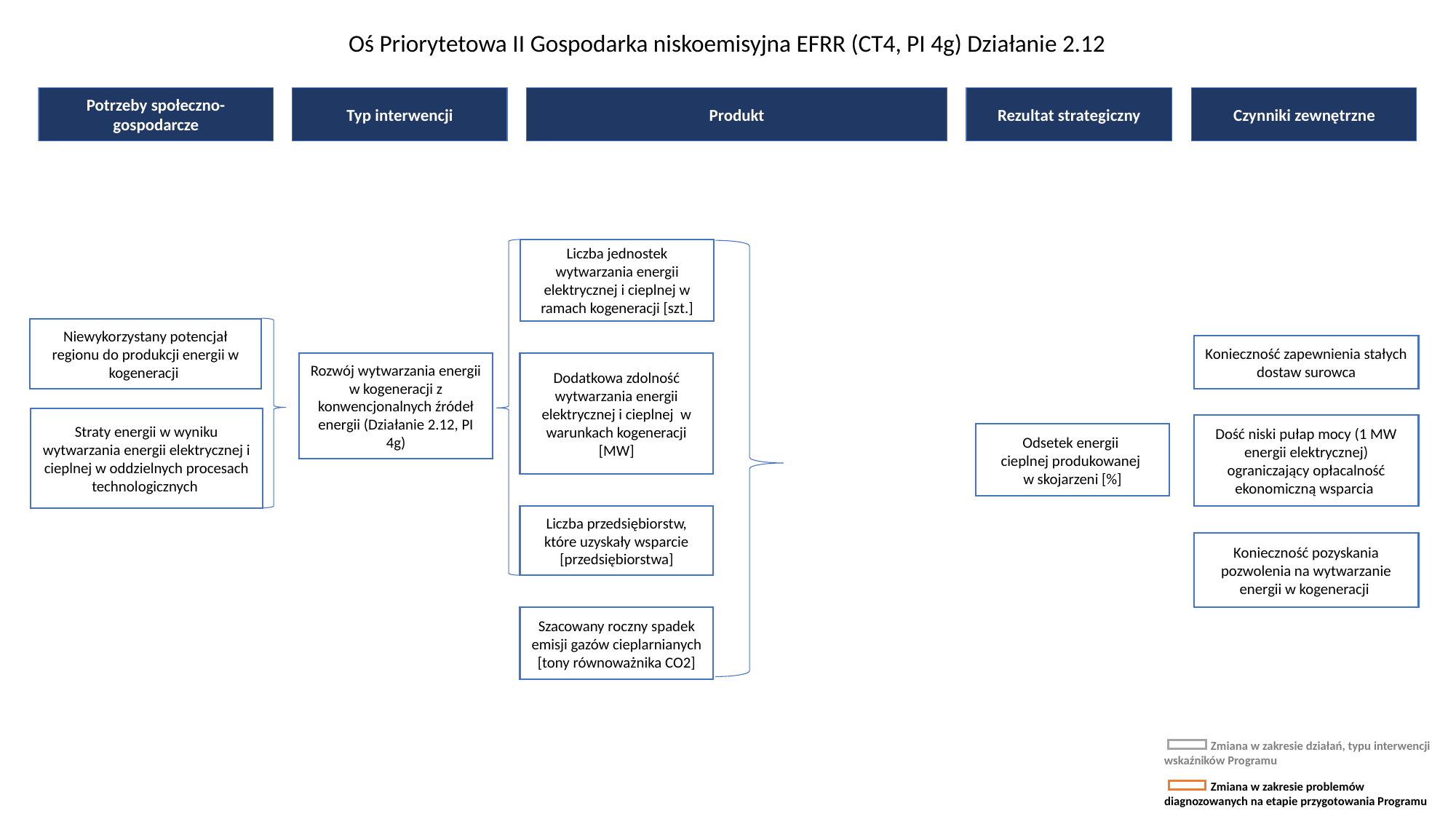

# Oś Priorytetowa II Gospodarka niskoemisyjna EFRR (CT4, PI 4g) Działanie 2.12

Liczba jednostek wytwarzania energii elektrycznej i cieplnej w ramach kogeneracji [szt.]

Niewykorzystany potencjał regionu do produkcji energii w kogeneracji
Konieczność zapewnienia stałych dostaw surowca
Rozwój wytwarzania energii w kogeneracji z konwencjonalnych źródeł energii (Działanie 2.12, PI 4g)
Dodatkowa zdolność wytwarzania energii elektrycznej i cieplnej  w warunkach kogeneracji [MW]
Straty energii w wyniku wytwarzania energii elektrycznej i cieplnej w oddzielnych procesach technologicznych
Dość niski pułap mocy (1 MW energii elektrycznej) ograniczający opłacalność ekonomiczną wsparcia
Odsetek energii
cieplnej produkowanej
w skojarzeni [%]
Liczba przedsiębiorstw, które uzyskały wsparcie [przedsiębiorstwa]
Konieczność pozyskania pozwolenia na wytwarzanie energii w kogeneracji
Szacowany roczny spadek emisji gazów cieplarnianych [tony równoważnika CO2]